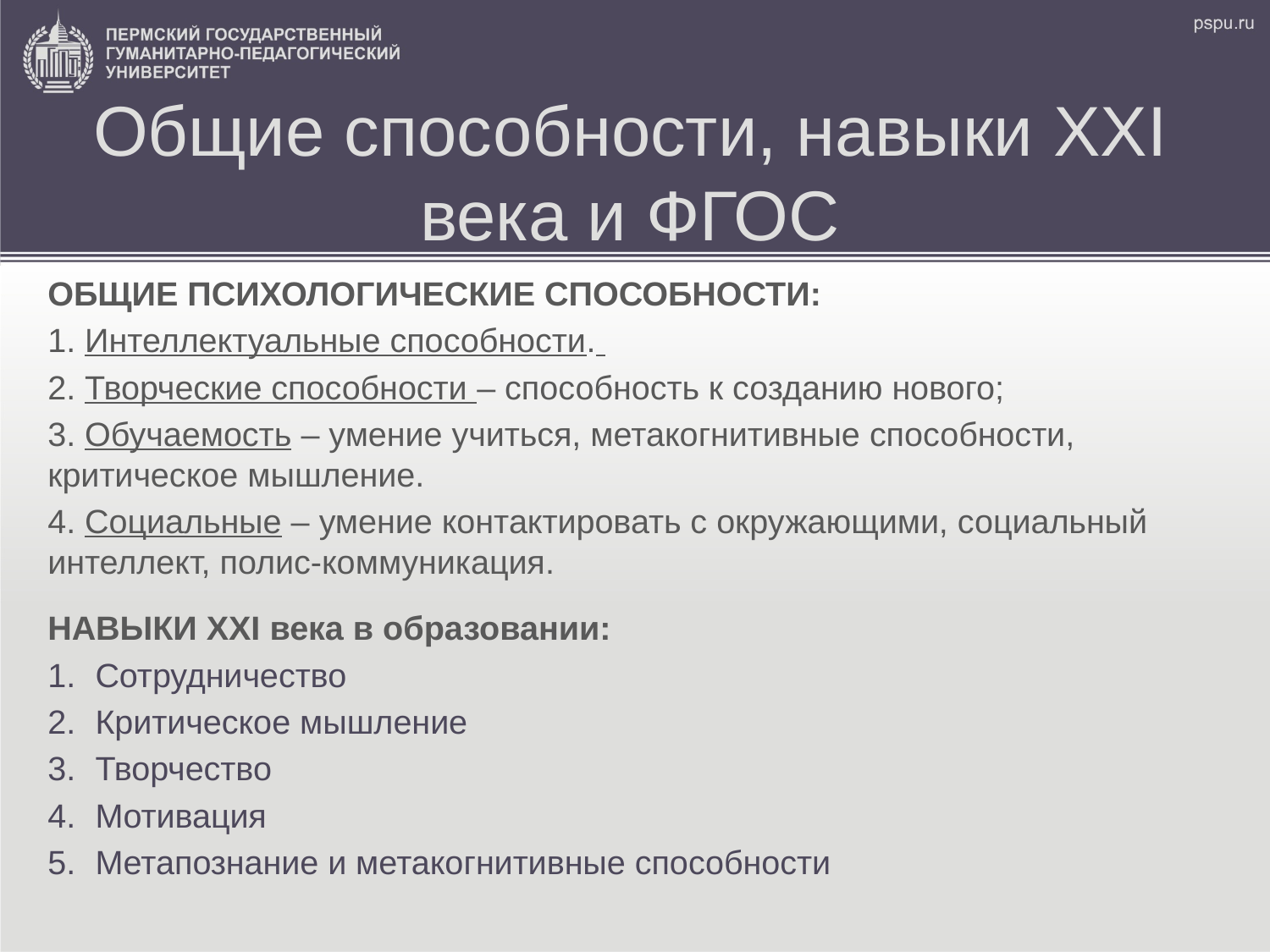

# Общие способности, навыки XXI века и ФГОС
ОБЩИЕ ПСИХОЛОГИЧЕСКИЕ СПОСОБНОСТИ:
1. Интеллектуальные способности.
2. Творческие способности – способность к созданию нового;
3. Обучаемость – умение учиться, метакогнитивные способности, критическое мышление.
4. Социальные – умение контактировать с окружающими, социальный интеллект, полис-коммуникация.

НАВЫКИ XXI века в образовании:
Сотрудничество
Критическое мышление
Творчество
Мотивация
Метапознание и метакогнитивные способности